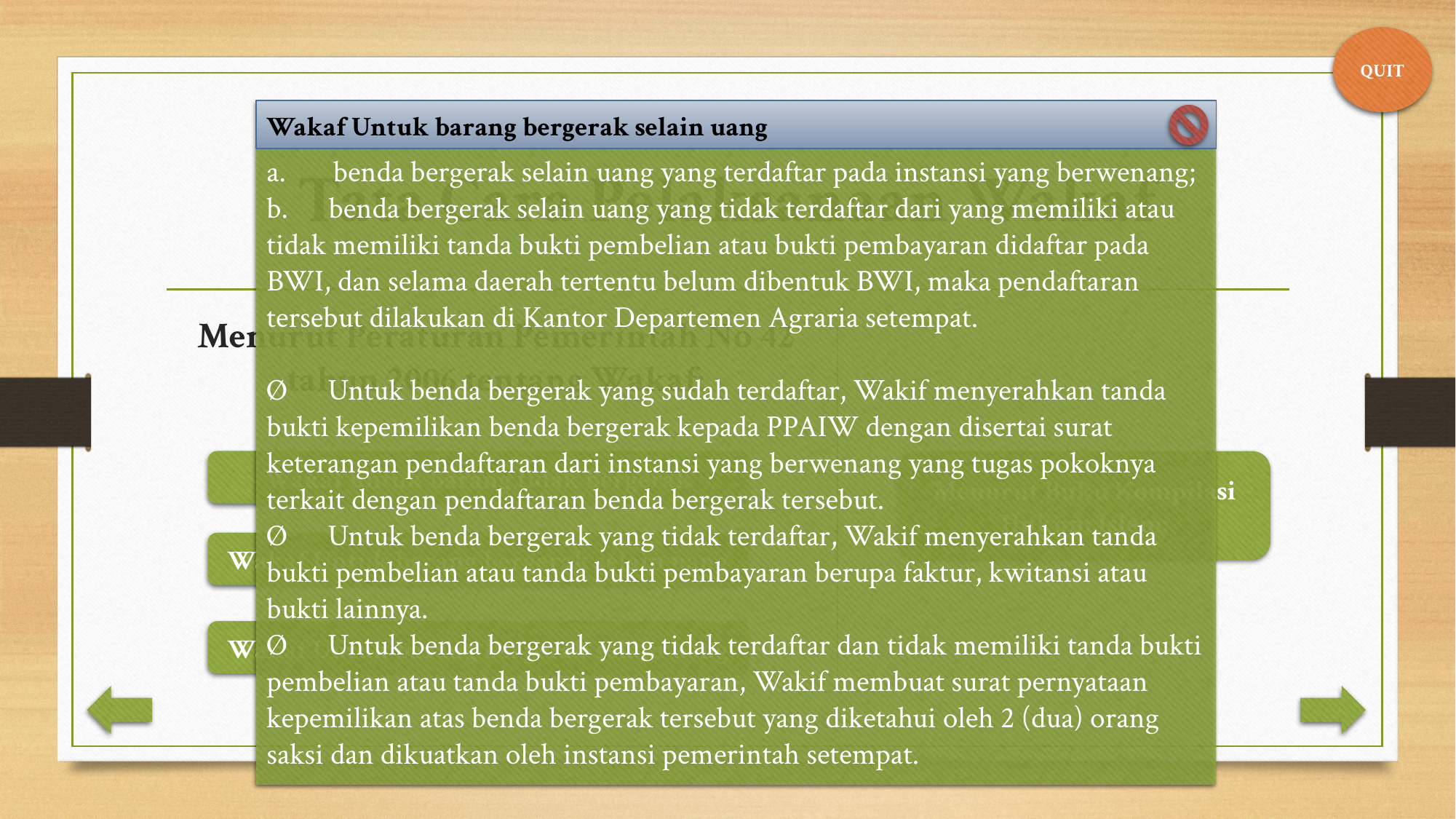

QUIT

a.       benda bergerak selain uang yang terdaftar pada instansi yang berwenang;
b.      benda bergerak selain uang yang tidak terdaftar dari yang memiliki atau tidak memiliki tanda bukti pembelian atau bukti pembayaran didaftar pada BWI, dan selama daerah tertentu belum dibentuk BWI, maka pendaftaran tersebut dilakukan di Kantor Departemen Agraria setempat.

Ø      Untuk benda bergerak yang sudah terdaftar, Wakif menyerahkan tanda bukti kepemilikan benda bergerak kepada PPAIW dengan disertai surat keterangan pendaftaran dari instansi yang berwenang yang tugas pokoknya terkait dengan pendaftaran benda bergerak tersebut.
Ø      Untuk benda bergerak yang tidak terdaftar, Wakif menyerahkan tanda bukti pembelian atau tanda bukti pembayaran berupa faktur, kwitansi atau bukti lainnya.
Ø      Untuk benda bergerak yang tidak terdaftar dan tidak memiliki tanda bukti pembelian atau tanda bukti pembayaran, Wakif membuat surat pernyataan kepemilikan atas benda bergerak tersebut yang diketahui oleh 2 (dua) orang saksi dan dikuatkan oleh instansi pemerintah setempat.
Wakaf Untuk barang bergerak selain uang

# Tata Cara Pelaksanaan Wakaf
Menurut Peraturan Pemerintah No 42 tahun 2006 tentang Wakaf:
Wakaf untuk barang tidak bergerak
Menurut Buku Kompilasi Hukum Islam:
Wakaf Untuk barang bergerak selain uang
Wakaf Untuk barang bergerak selain uang